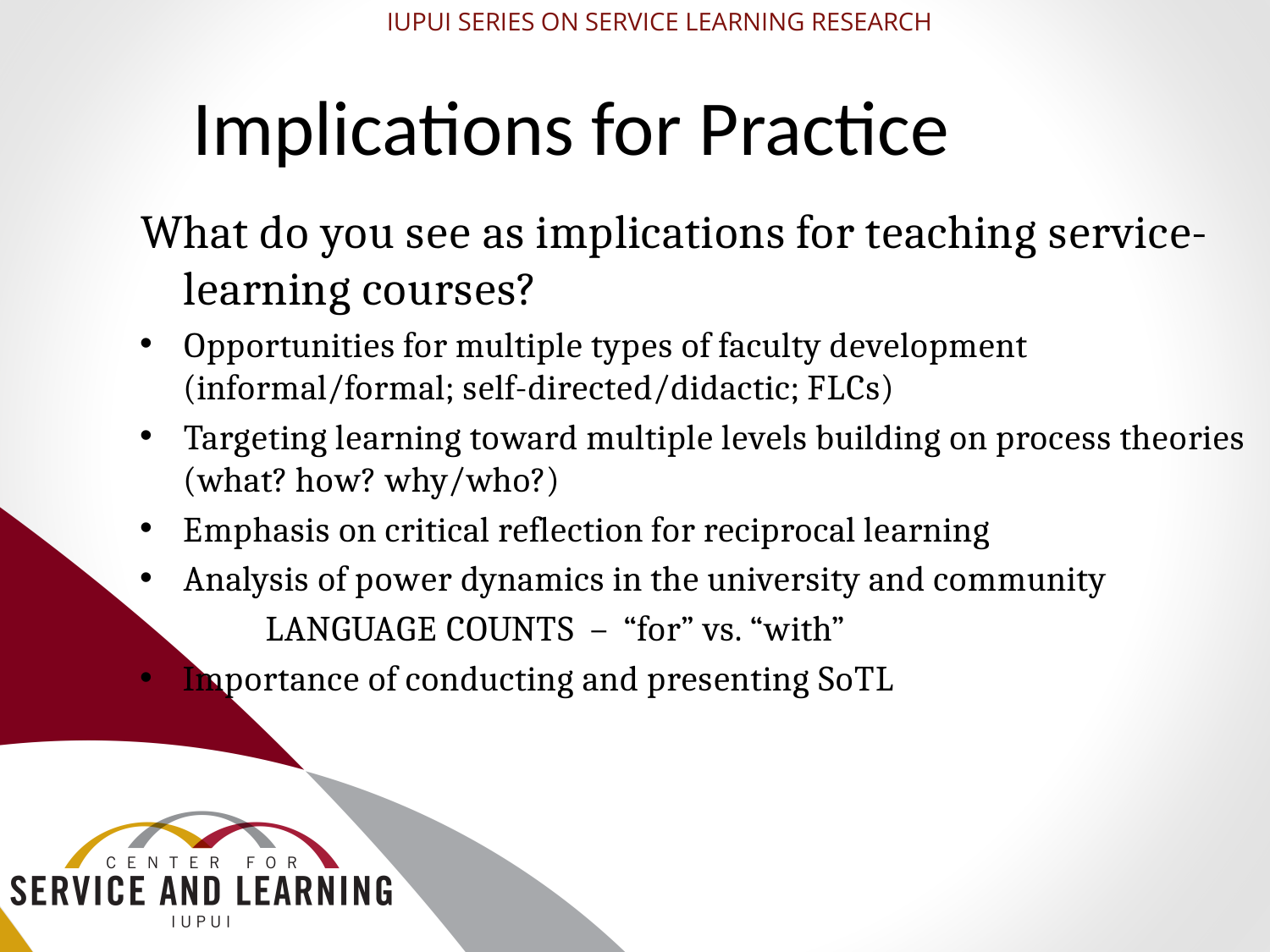

IUPUI SERIES ON SERVICE LEARNING RESEARCH
# Implications for Practice
What do you see as implications for teaching service-learning courses?
Opportunities for multiple types of faculty development (informal/formal; self-directed/didactic; FLCs)
Targeting learning toward multiple levels building on process theories (what? how? why/who?)
Emphasis on critical reflection for reciprocal learning
Analysis of power dynamics in the university and community
                LANGUAGE COUNTS  –  “for” vs. “with”
Importance of conducting and presenting SoTL